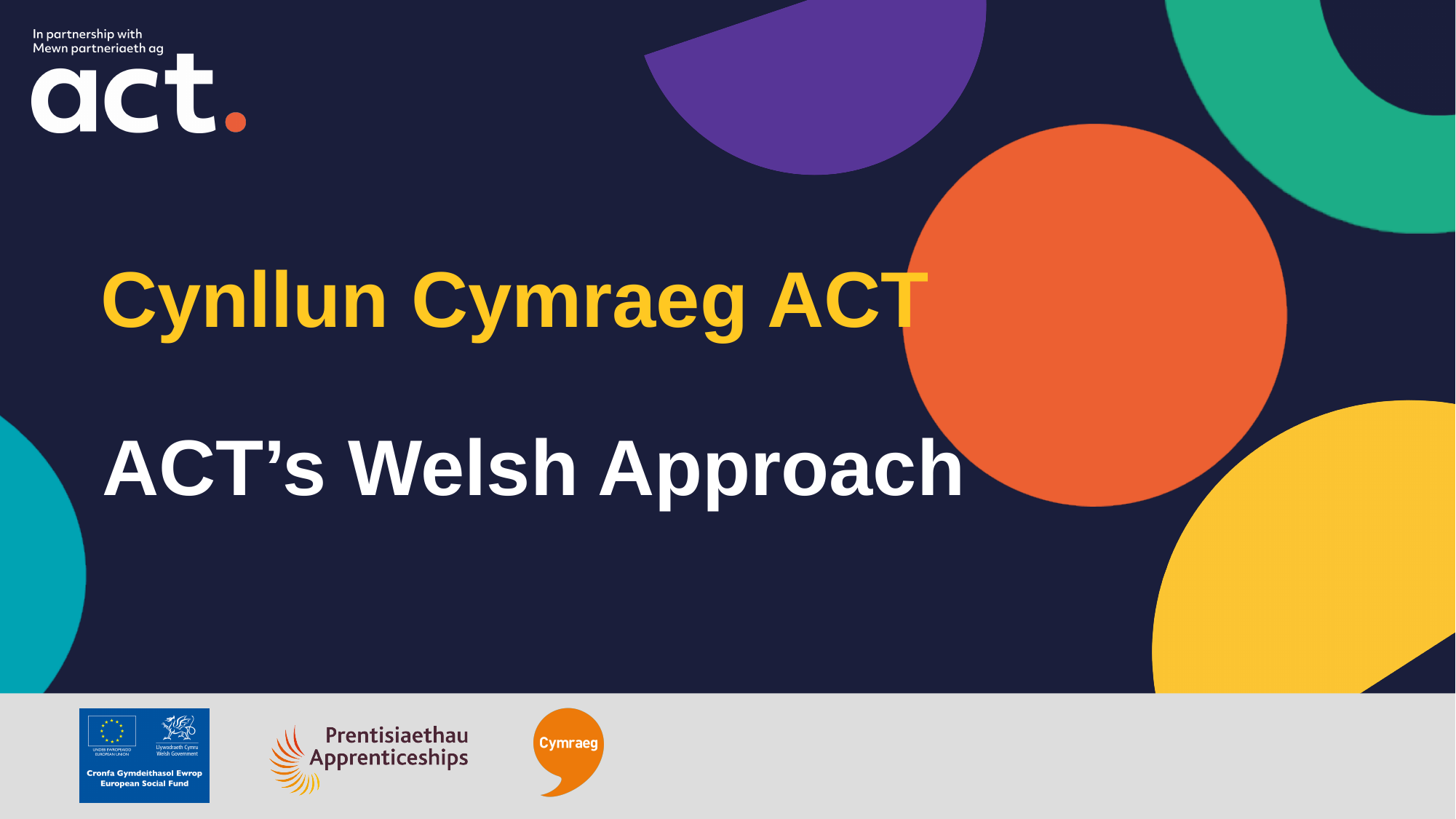

Cynllun Cymraeg ACT
# ACT’s Welsh Approach